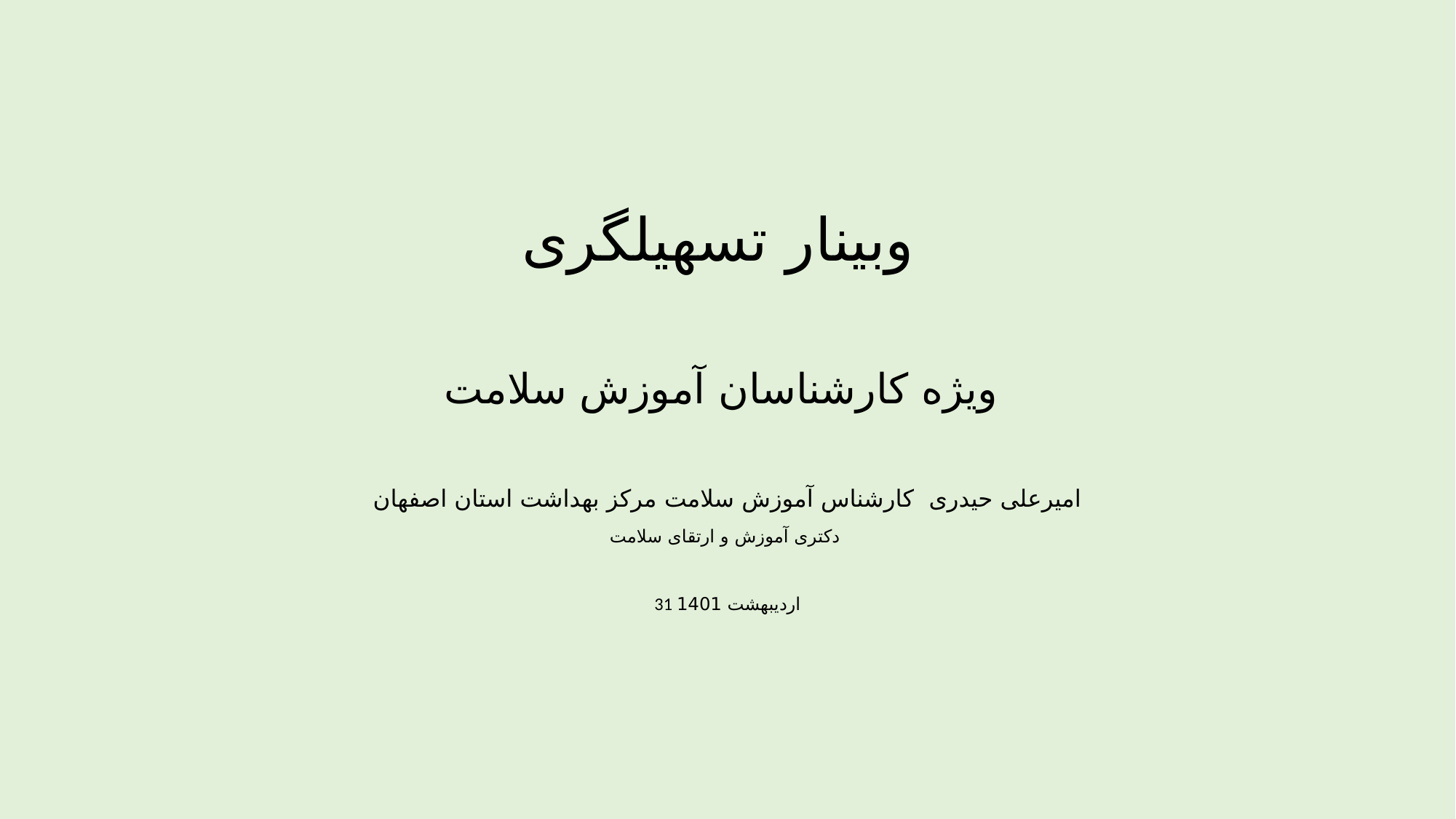

وبینار تسهیلگری

ویژه کارشناسان آموزش سلامت

امیرعلی حیدری  کارشناس آموزش سلامت مرکز بهداشت استان اصفهان
دکتری آموزش و ارتقای سلامت

31 اردیبهشت 1401